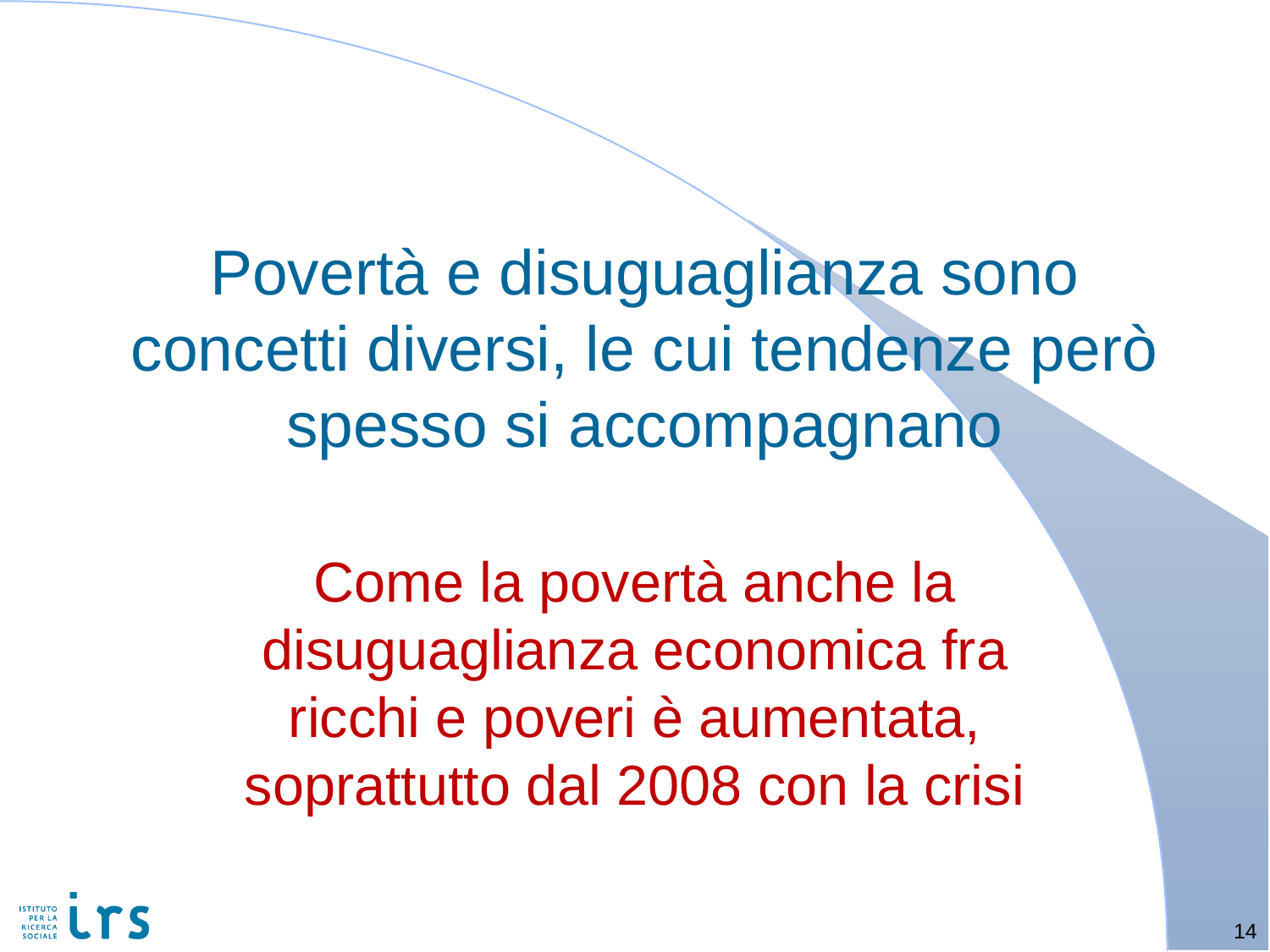

# Povertà e disuguaglianza sono concetti diversi, le cui tendenze però spesso si accompagnano
Come la povertà anche la disuguaglianza economica fra ricchi e poveri è aumentata, soprattutto dal 2008 con la crisi

14